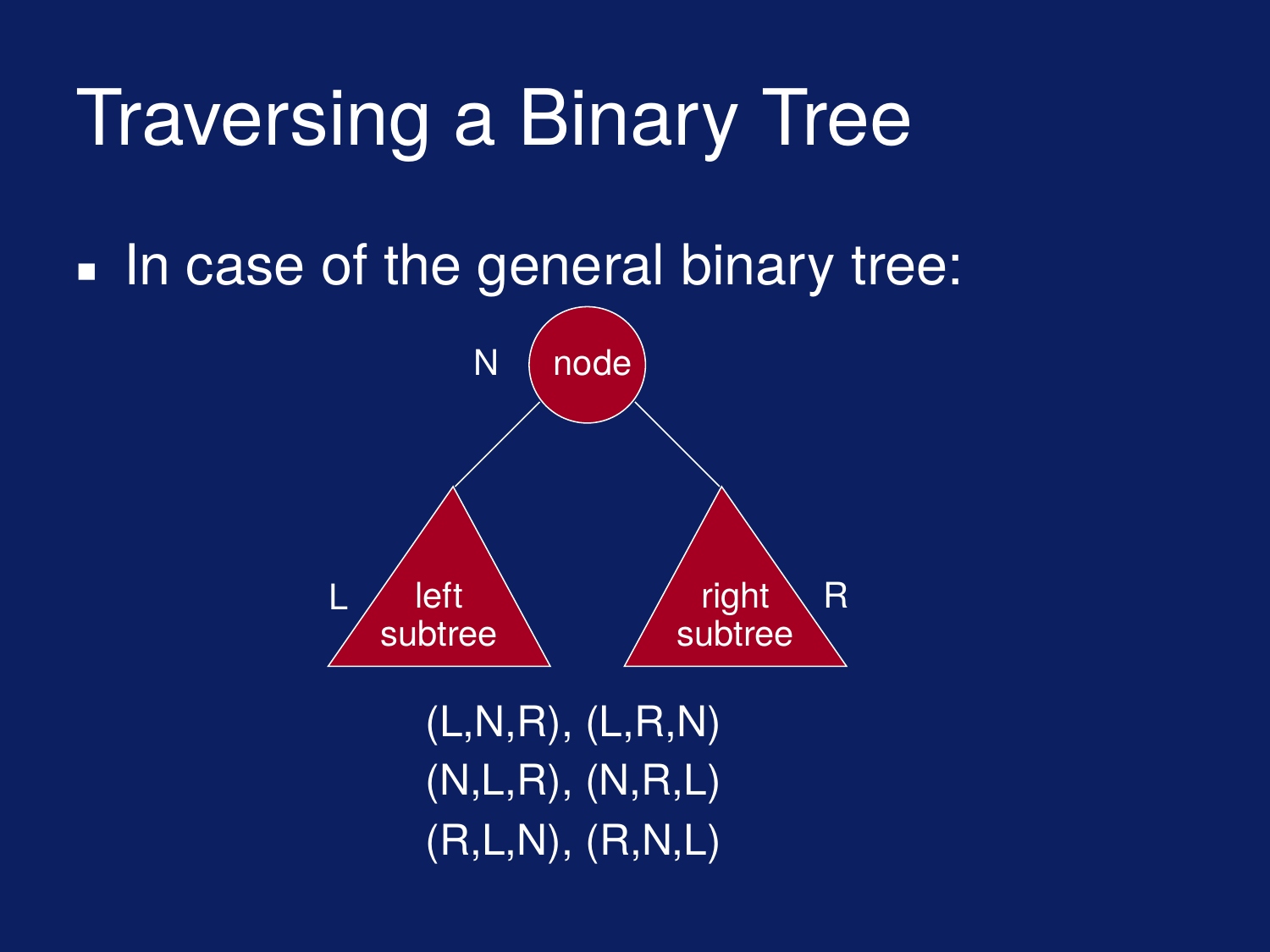

# Traversing a Binary Tree
In case of the general binary tree:

node
N

left subtree
right subtree
R
L
(L,N,R), (L,R,N)
(N,L,R), (N,R,L)
(R,L,N), (R,N,L)